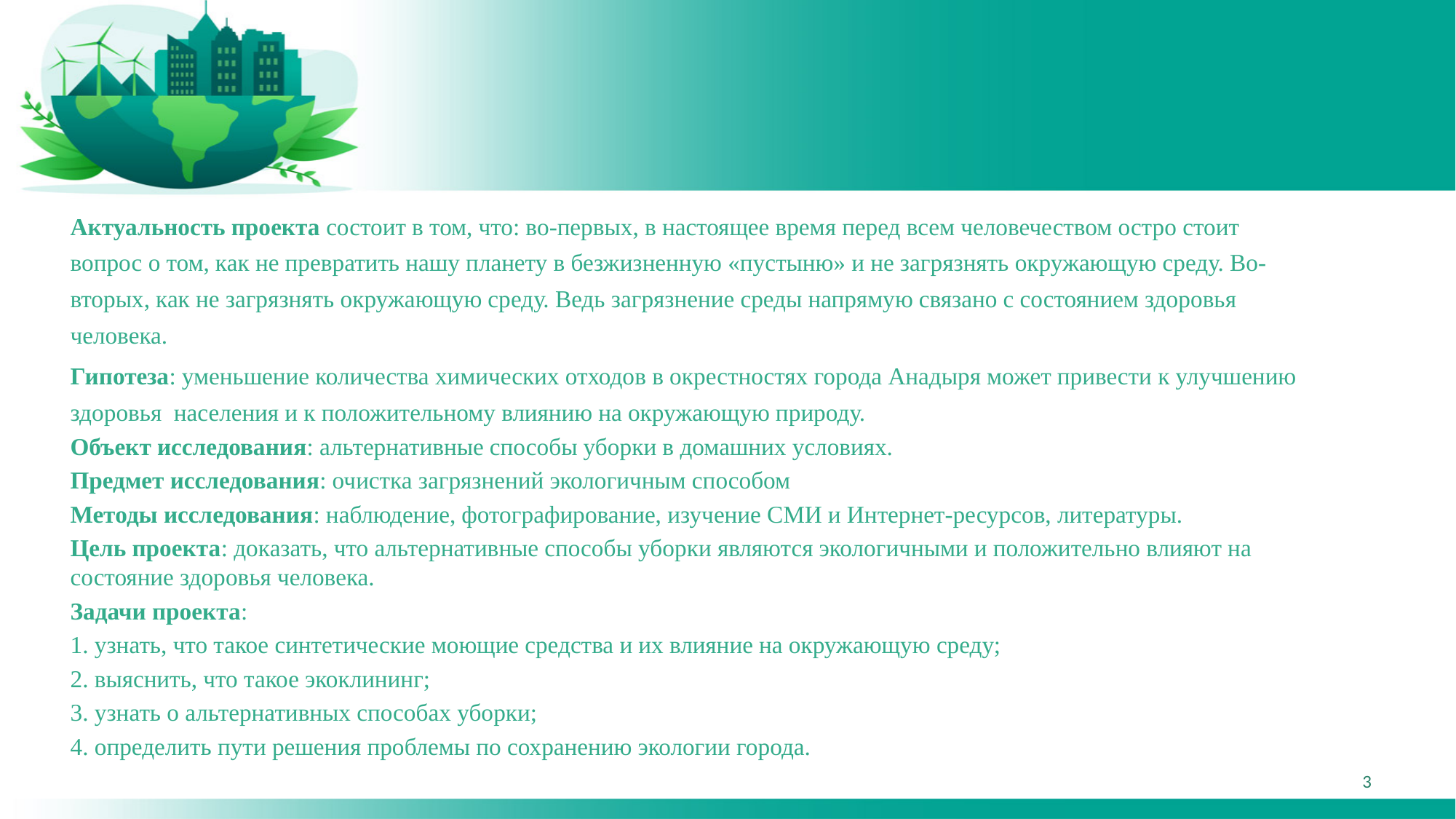

Актуальность проекта состоит в том, что: во-первых, в настоящее время перед всем человечеством остро стоит вопрос о том, как не превратить нашу планету в безжизненную «пустыню» и не загрязнять окружающую среду. Во-вторых, как не загрязнять окружающую среду. Ведь загрязнение среды напрямую связано с состоянием здоровья человека.
Гипотеза: уменьшение количества химических отходов в окрестностях города Анадыря может привести к улучшению здоровья  населения и к положительному влиянию на окружающую природу.
Объект исследования: альтернативные способы уборки в домашних условиях.
Предмет исследования: очистка загрязнений экологичным способом
Методы исследования: наблюдение, фотографирование, изучение СМИ и Интернет-ресурсов, литературы.
Цель проекта: доказать, что альтернативные способы уборки являются экологичными и положительно влияют на состояние здоровья человека.
Задачи проекта:
1. узнать, что такое синтетические моющие средства и их влияние на окружающую среду;
2. выяснить, что такое экоклининг;
3. узнать о альтернативных способах уборки;
4. определить пути решения проблемы по сохранению экологии города.

3